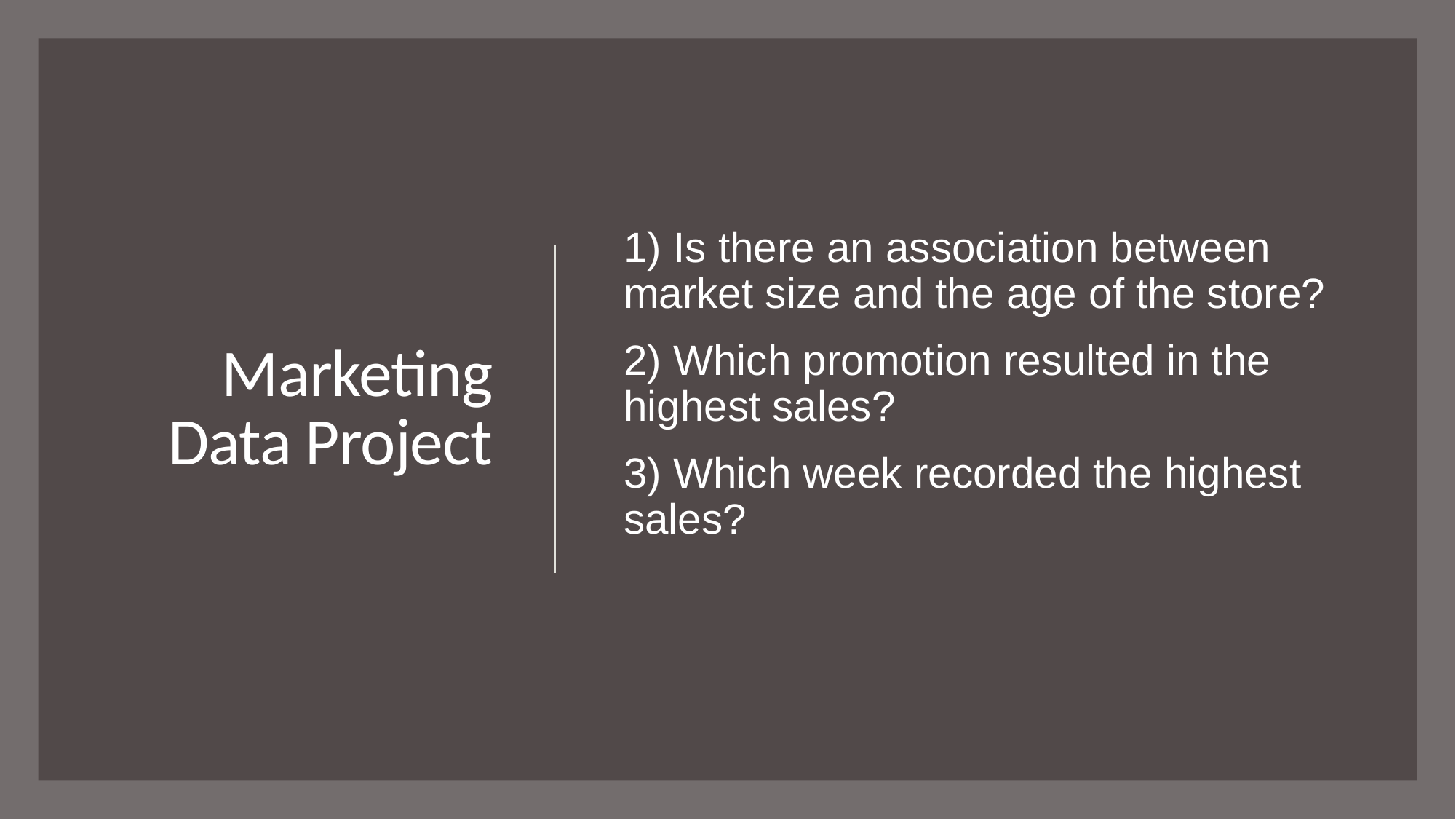

1) Is there an association between market size and the age of the store?
2) Which promotion resulted in the highest sales?
3) Which week recorded the highest sales?

# Marketing Data Project